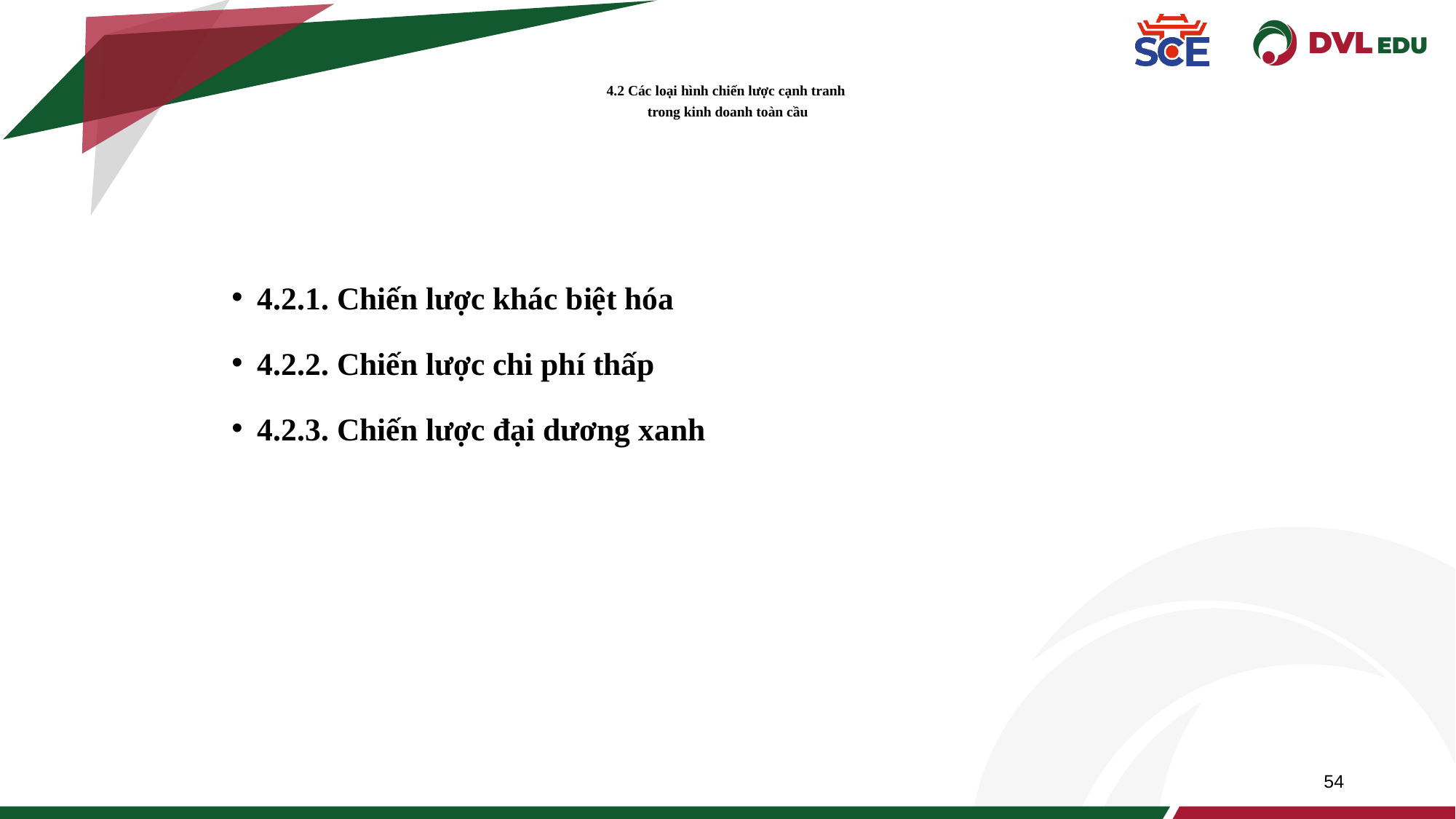

4.2 Các loại hình chiến lược cạnh tranh
trong kinh doanh toàn cầu
4.2.1. Chiến lược khác biệt hóa
4.2.2. Chiến lược chi phí thấp
4.2.3. Chiến lược đại dương xanh
54